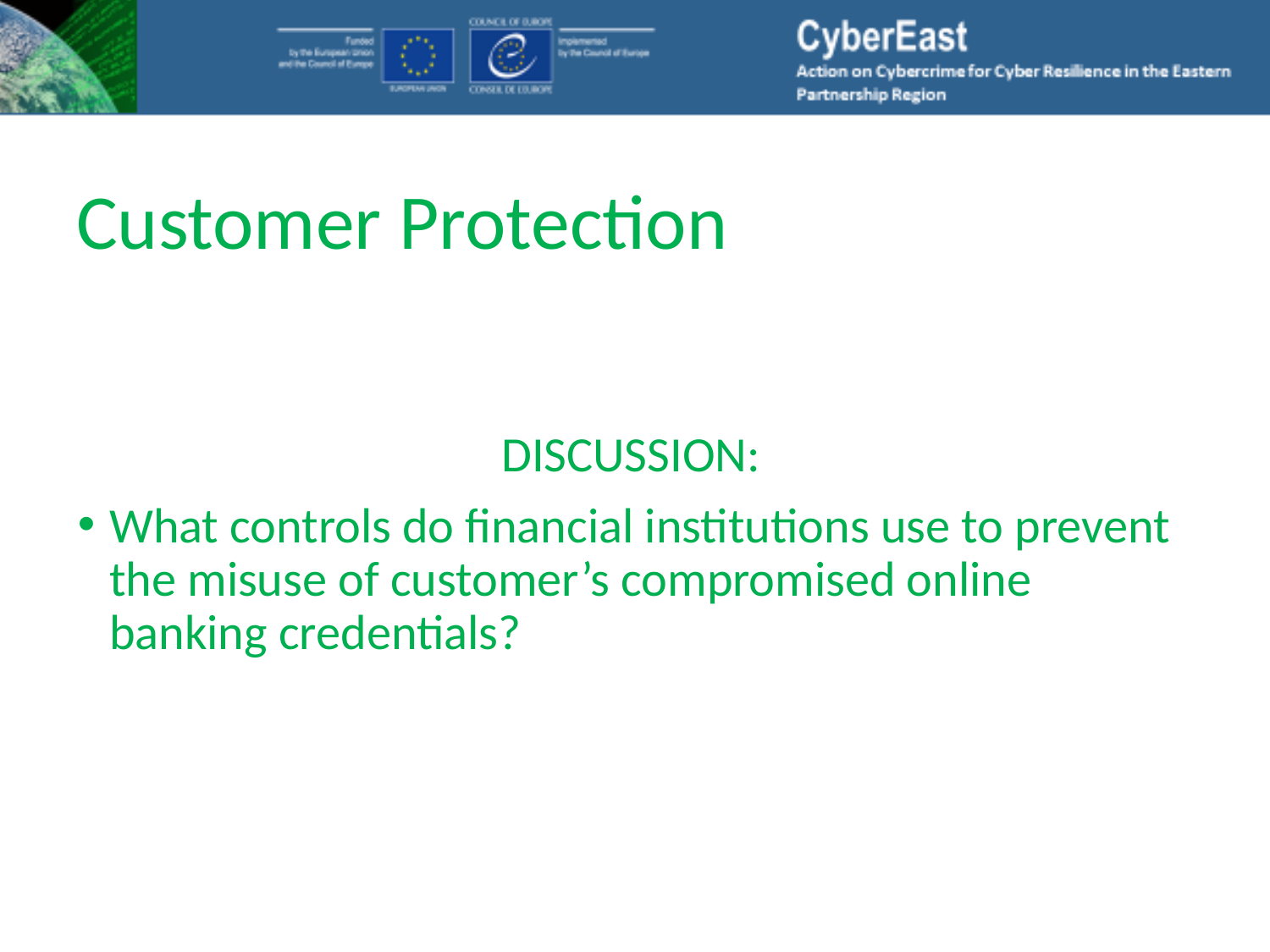

# Customer Protection

DISCUSSION:
What controls do financial institutions use to prevent the misuse of customer’s compromised online banking credentials?